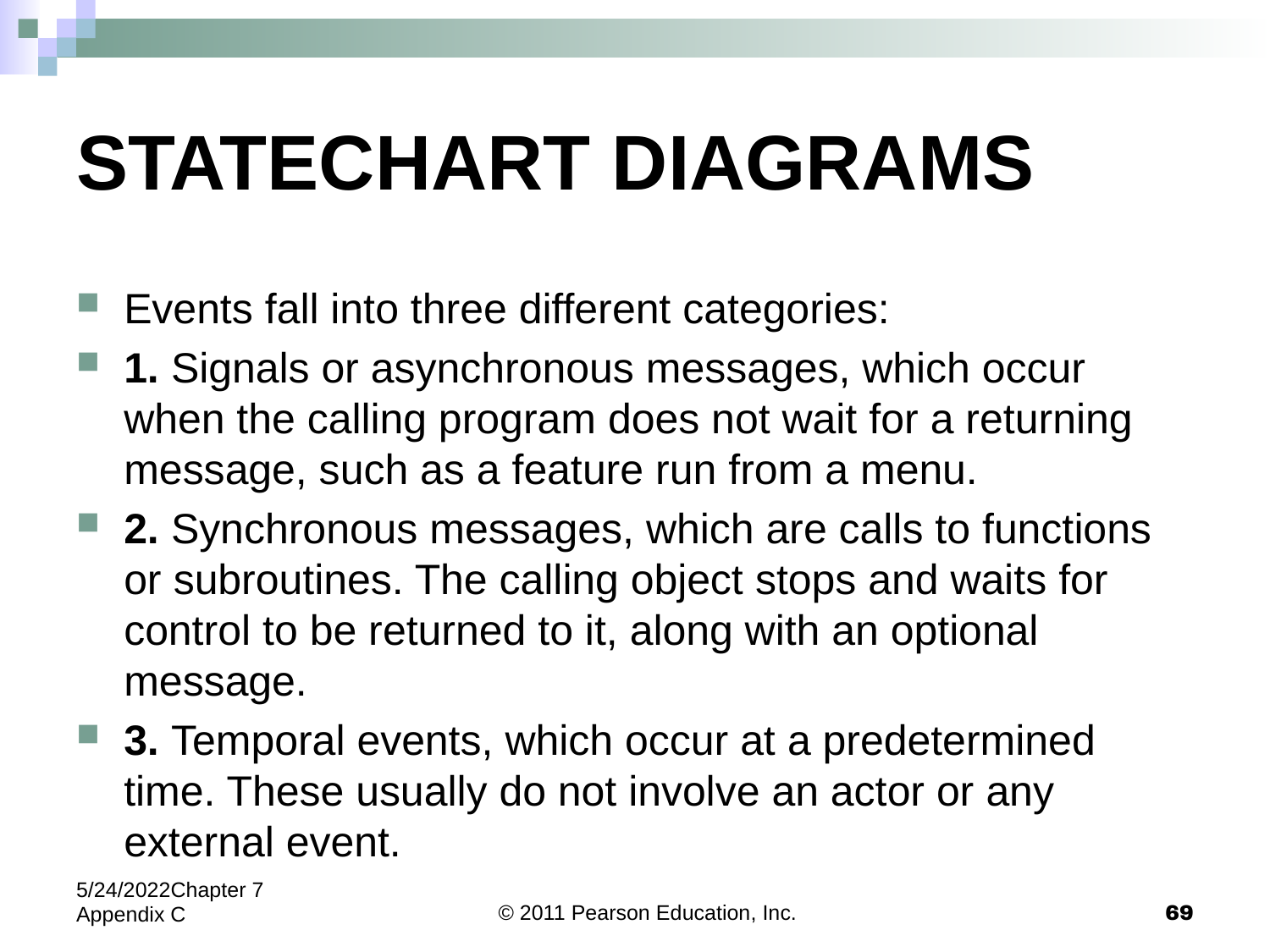

# STATECHART DIAGRAMS
Events fall into three different categories:
1. Signals or asynchronous messages, which occur when the calling program does not wait for a returning message, such as a feature run from a menu.
2. Synchronous messages, which are calls to functions or subroutines. The calling object stops and waits for control to be returned to it, along with an optional message.
3. Temporal events, which occur at a predetermined time. These usually do not involve an actor or any external event.
5/24/2022Chapter 7 Appendix C
© 2011 Pearson Education, Inc.
69